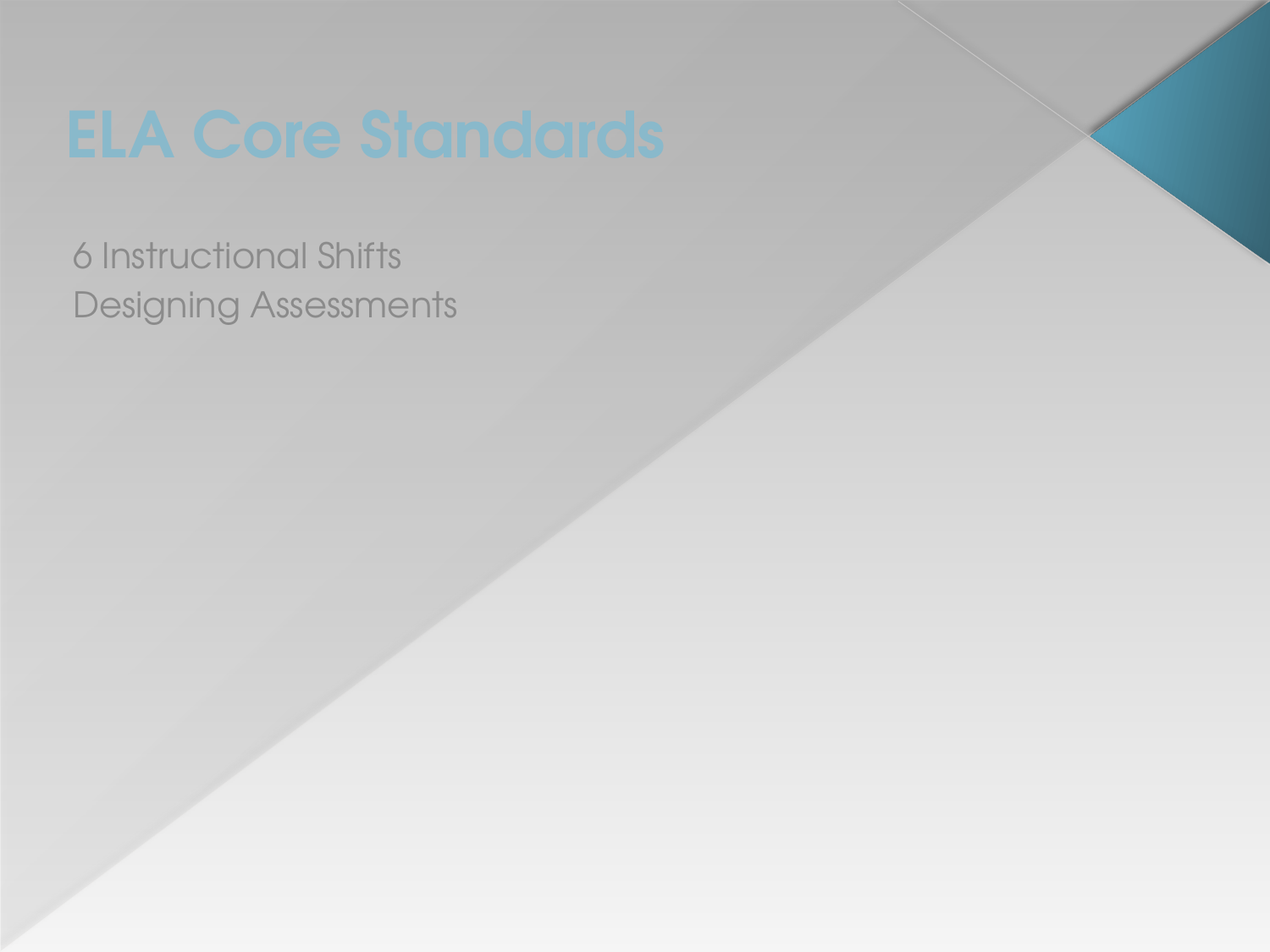

# ELA Core Standards
6 Instructional Shifts
Designing Assessments